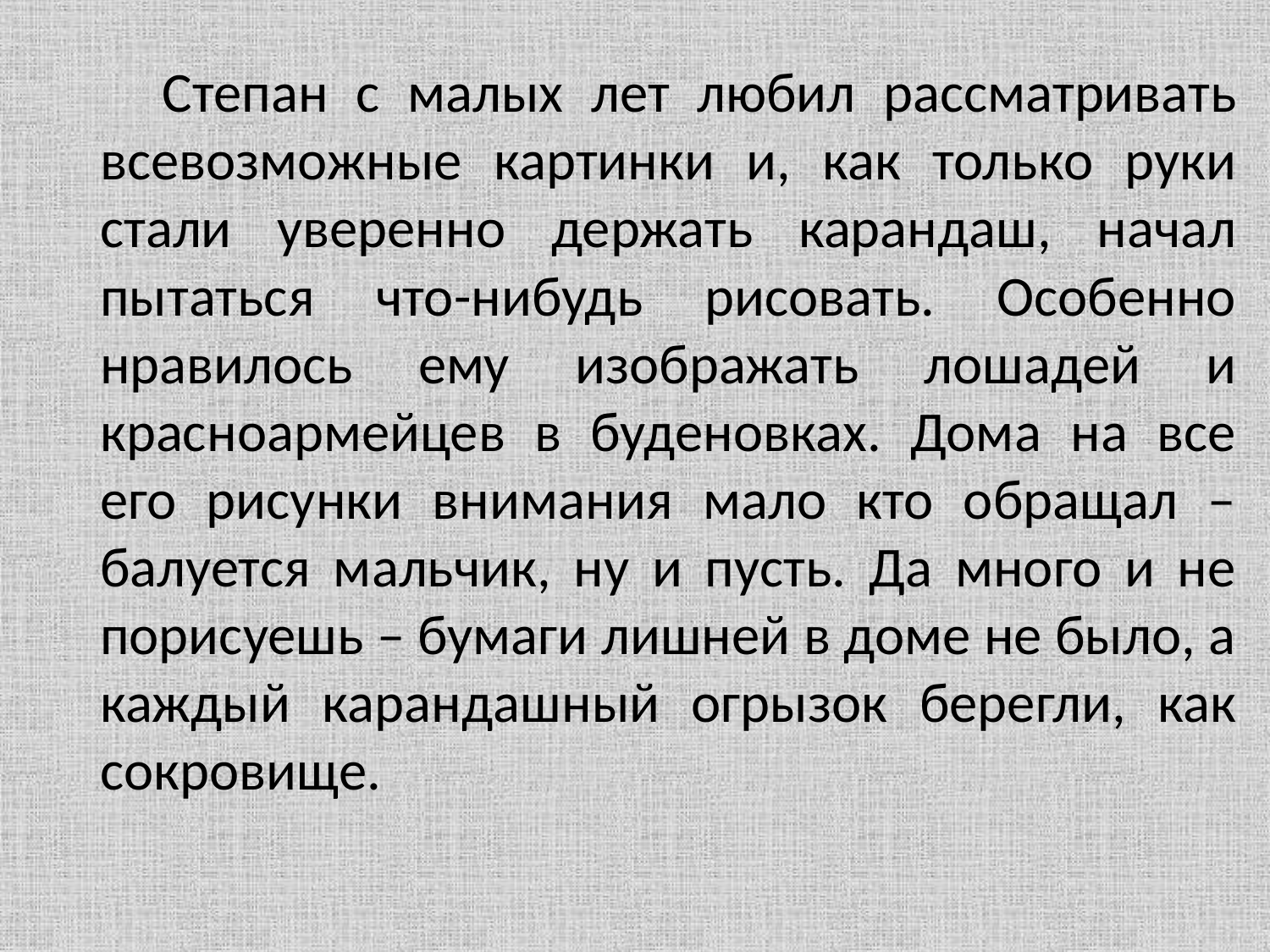

Степан с малых лет любил рассматривать всевозможные картинки и, как только руки стали уверенно держать карандаш, начал пытаться что-нибудь рисовать. Особенно нравилось ему изображать лошадей и красноармейцев в буденовках. Дома на все его рисунки внимания мало кто обращал – балуется мальчик, ну и пусть. Да много и не порисуешь – бумаги лишней в доме не было, а каждый карандашный огрызок берегли, как сокровище.